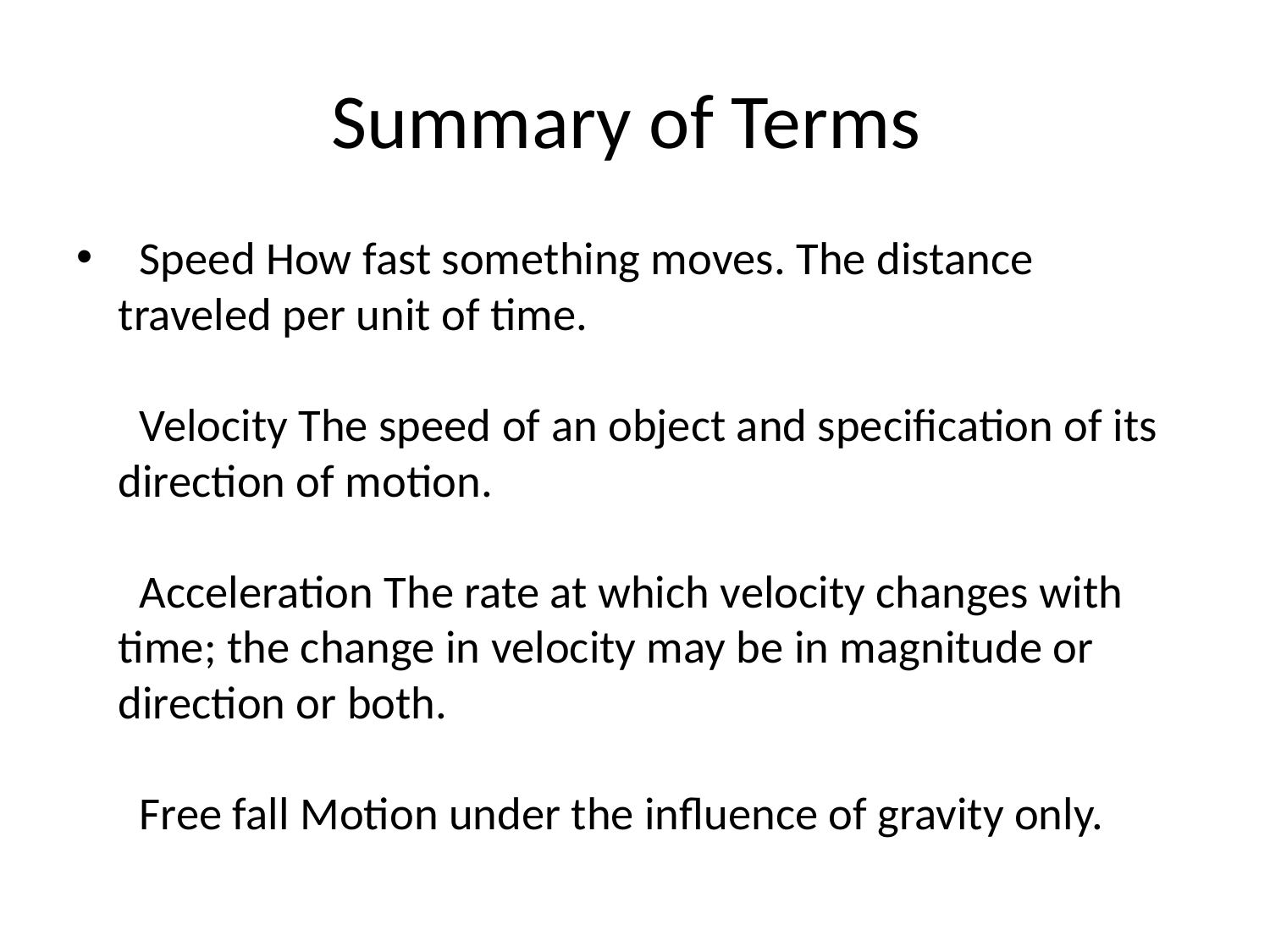

# Summary of Terms
  Speed How fast something moves. The distance traveled per unit of time.
  Velocity The speed of an object and specification of its direction of motion.
  Acceleration The rate at which velocity changes with time; the change in velocity may be in magnitude or direction or both.
  Free fall Motion under the influence of gravity only.